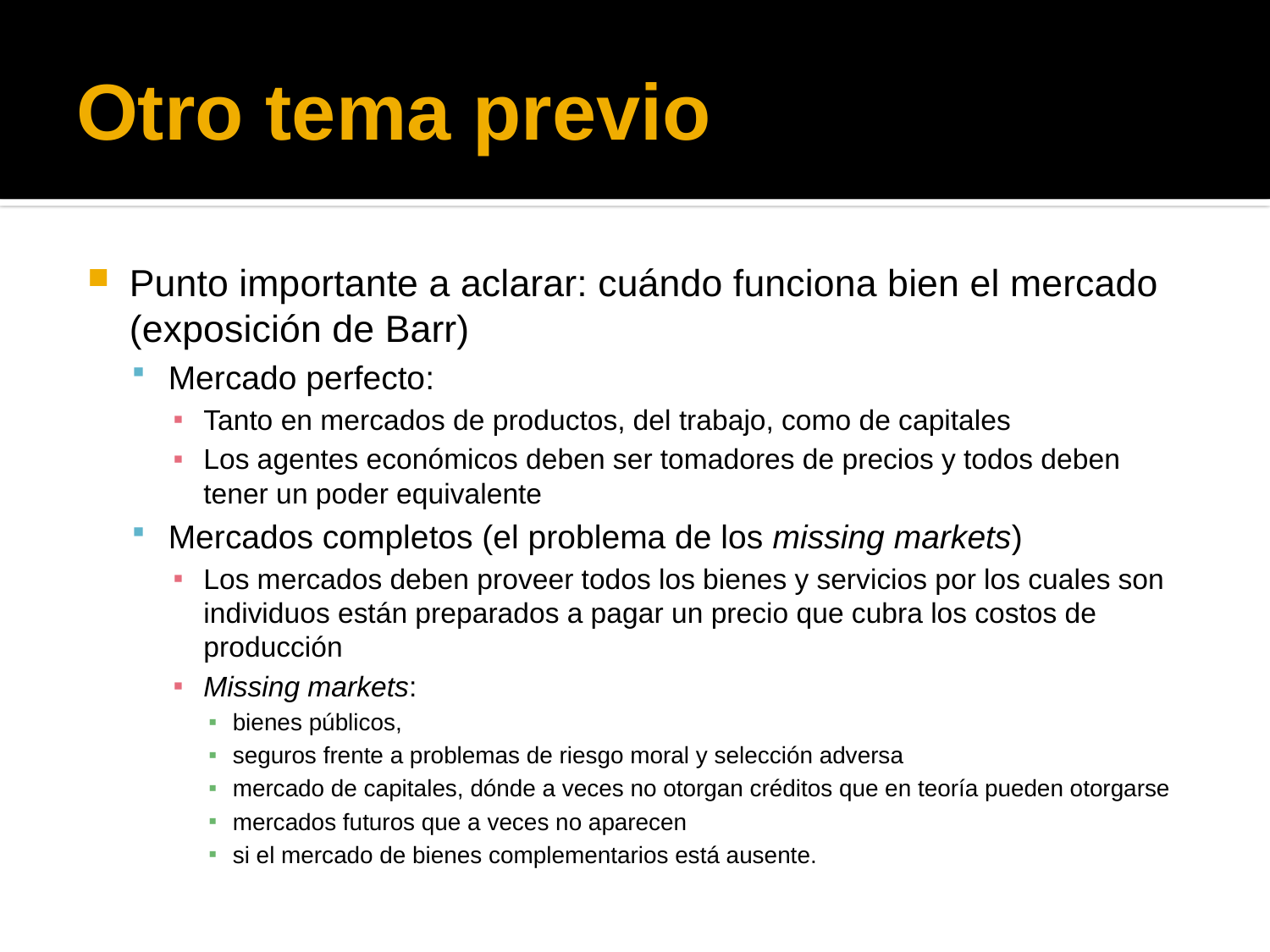

# Otro tema previo
Punto importante a aclarar: cuándo funciona bien el mercado (exposición de Barr)
Mercado perfecto:
Tanto en mercados de productos, del trabajo, como de capitales
Los agentes económicos deben ser tomadores de precios y todos deben tener un poder equivalente
Mercados completos (el problema de los missing markets)
Los mercados deben proveer todos los bienes y servicios por los cuales son individuos están preparados a pagar un precio que cubra los costos de producción
Missing markets:
bienes públicos,
seguros frente a problemas de riesgo moral y selección adversa
mercado de capitales, dónde a veces no otorgan créditos que en teoría pueden otorgarse
mercados futuros que a veces no aparecen
si el mercado de bienes complementarios está ausente.